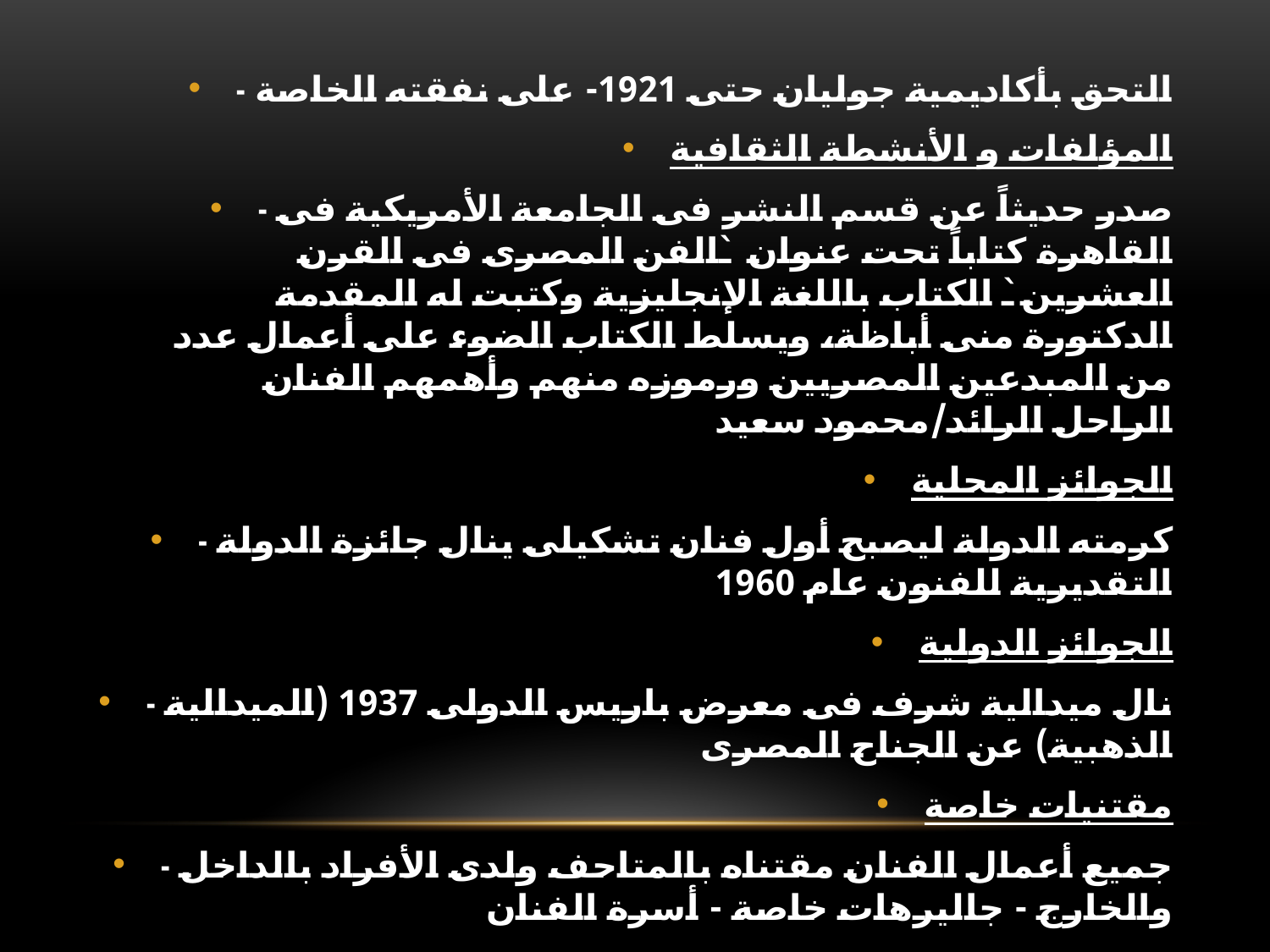

- التحق بأكاديمية جوليان حتى 1921- على نفقته الخاصة
المؤلفات و الأنشطة الثقافية
- صدر حديثاً عن قسم النشر فى الجامعة الأمريكية فى القاهرة كتاباً تحت عنوان `الفن المصرى فى القرن العشرين` الكتاب باللغة الإنجليزية وكتبت له المقدمة الدكتورة منى أباظة، ويسلط الكتاب الضوء على أعمال عدد من المبدعين المصريين ورموزه منهم وأهمهم الفنان الراحل الرائد/محمود سعيد
الجوائز المحلية
- كرمته الدولة ليصبح أول فنان تشكيلى ينال جائزة الدولة التقديرية للفنون عام 1960
الجوائز الدولية
- نال ميدالية شرف فى معرض باريس الدولى 1937 (الميدالية الذهبية) عن الجناح المصرى
مقتنيات خاصة
- جميع أعمال الفنان مقتناه بالمتاحف ولدى الأفراد بالداخل والخارج - جاليرهات خاصة - أسرة الفنان